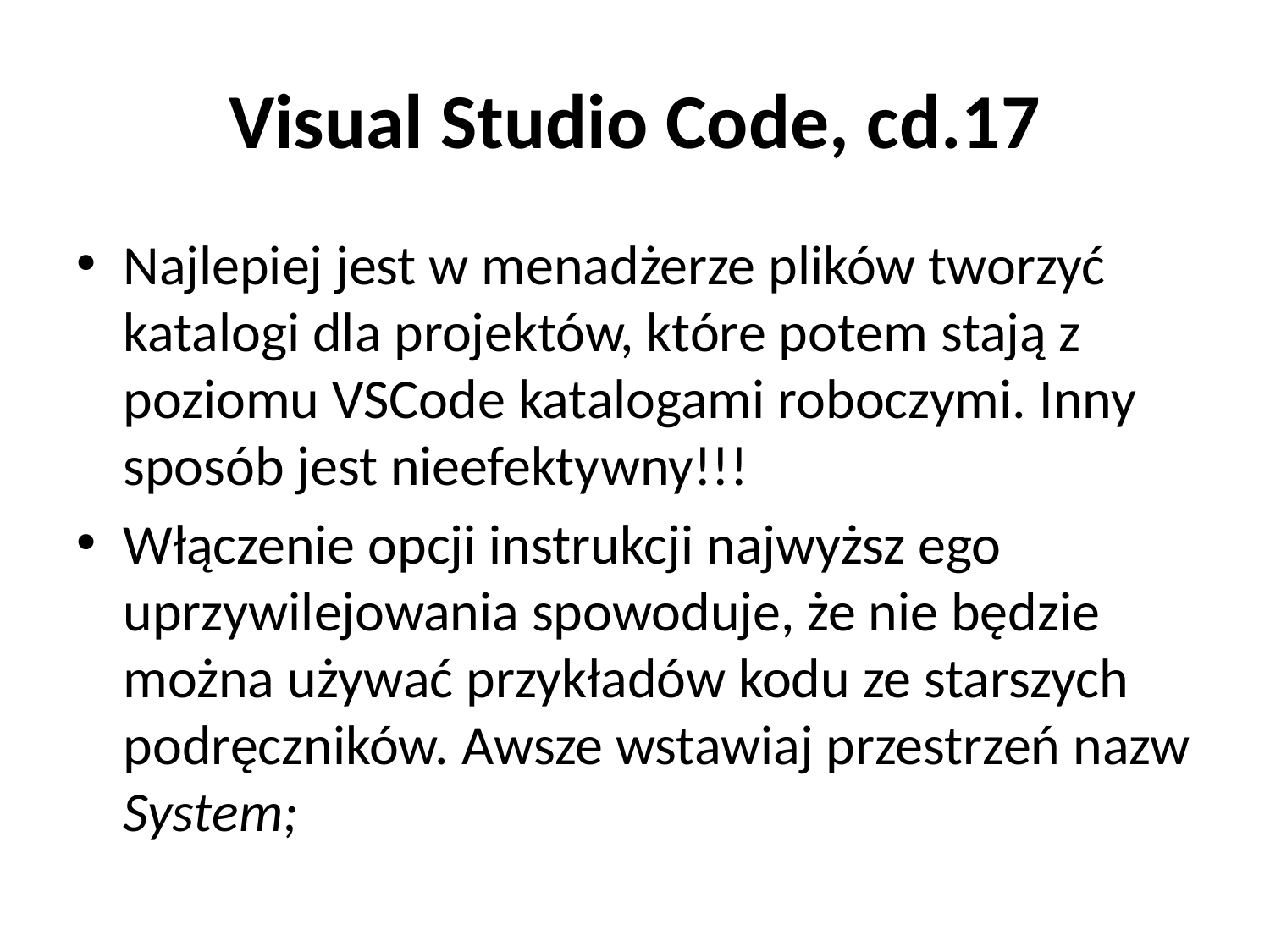

# Visual Studio Code, cd.17
Najlepiej jest w menadżerze plików tworzyć katalogi dla projektów, które potem stają z poziomu VSCode katalogami roboczymi. Inny sposób jest nieefektywny!!!
Włączenie opcji instrukcji najwyższ ego uprzywilejowania spowoduje, że nie będzie można używać przykładów kodu ze starszych podręczników. Awsze wstawiaj przestrzeń nazw System;